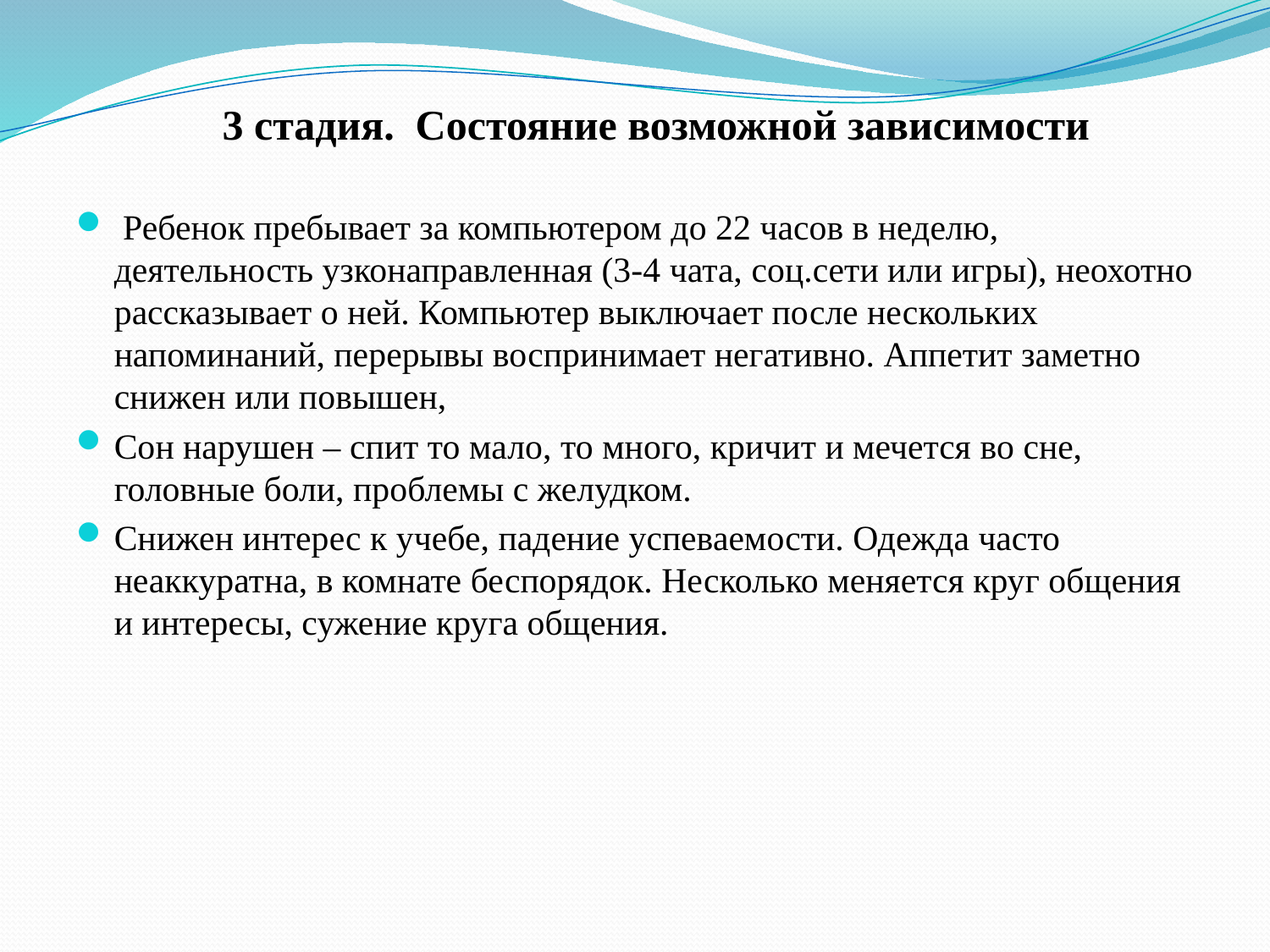

# 3 стадия.  Состояние возможной зависимости
 Ребенок пребывает за компьютером до 22 часов в неделю, деятельность узконаправленная (3-4 чата, соц.сети или игры), неохотно рассказывает о ней. Компьютер выключает после нескольких напоминаний, перерывы воспринимает негативно. Аппетит заметно снижен или повышен,
Сон нарушен – спит то мало, то много, кричит и мечется во сне, головные боли, проблемы с желудком.
Снижен интерес к учебе, падение успеваемости. Одежда часто неаккуратна, в комнате беспорядок. Несколько меняется круг общения и интересы, сужение круга общения.